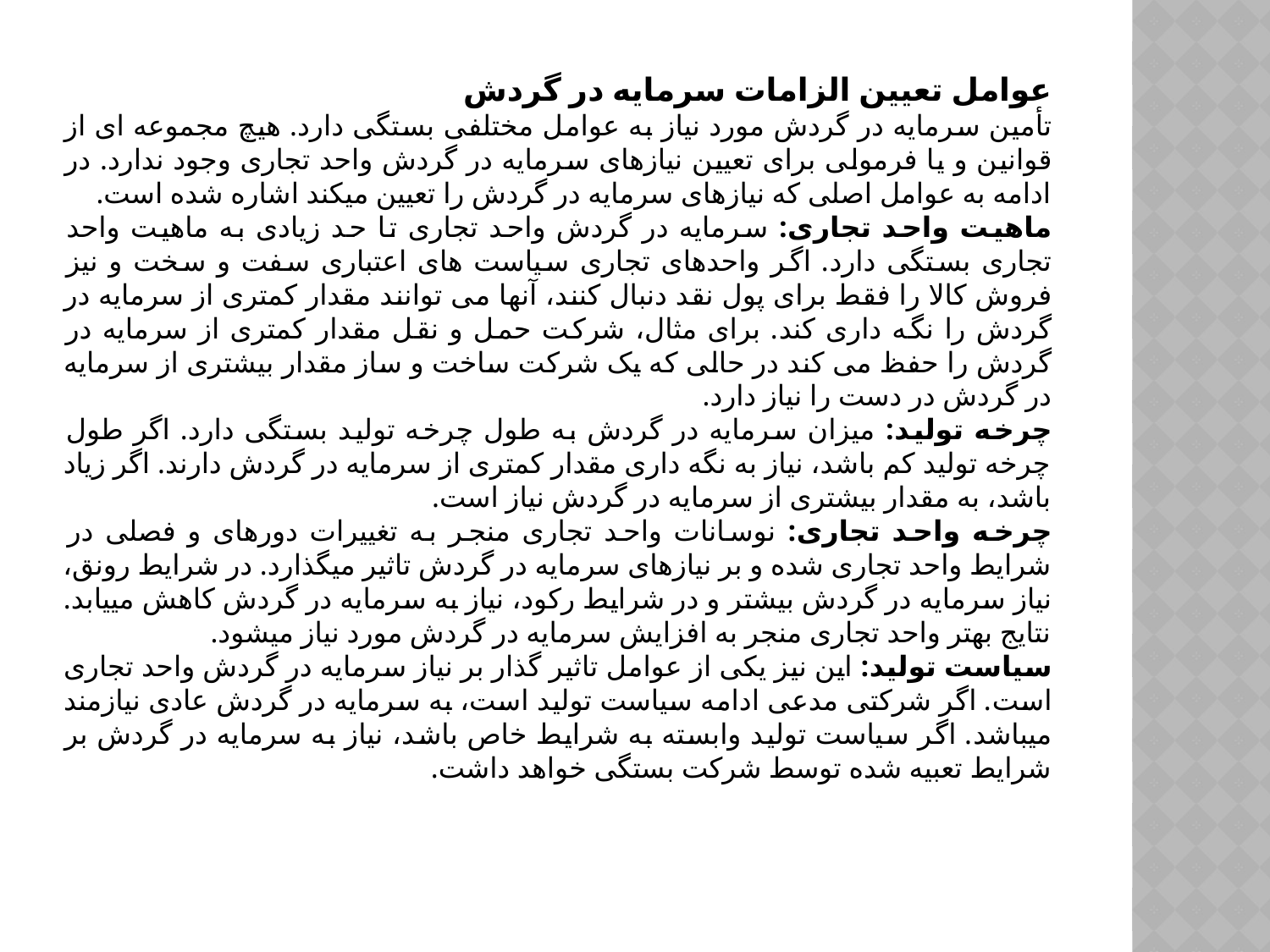

عوامل تعیین الزامات سرمایه در گردش
تأمین سرمایه در گردش مورد نیاز به عوامل مختلفی بستگی دارد. هیچ مجموعه ای از قوانین و یا فرمولی برای تعیین نیازهای سرمایه در گردش واحد تجاری وجود ندارد. در ادامه به عوامل اصلی که نیازهای سرمایه در گردش را تعیین می‎کند اشاره شده است.
ماهیت واحد تجاری: سرمایه در گردش واحد تجاری تا حد زیادی به ماهیت واحد تجاری بستگی دارد. اگر واحدهای تجاری سیاست های اعتباری سفت و سخت و نیز فروش کالا را فقط برای پول نقد دنبال کنند، آنها می توانند مقدار کمتری از سرمایه در گردش را نگه داری کند. برای مثال، شرکت حمل و نقل مقدار کمتری از سرمایه در گردش را حفظ می کند در حالی که یک شرکت ساخت و ساز مقدار بیشتری از سرمایه در گردش در دست را نیاز دارد.
چرخه تولید: میزان سرمایه در گردش به طول چرخه تولید بستگی دارد. اگر طول چرخه تولید کم باشد، نیاز به نگه داری مقدار کمتری از سرمایه در گردش دارند. اگر زیاد باشد، به مقدار بیشتری از سرمایه در گردش نیاز است.
چرخه واحد تجاری: نوسانات واحد تجاری منجر به تغییرات دوره‎ای و فصلی در شرایط واحد تجاری شده و بر نیازهای سرمایه در گردش تاثیر می‎گذارد. در شرایط رونق، نیاز سرمایه در گردش بیشتر و در شرایط رکود، نیاز به سرمایه در گردش کاهش می­یابد. نتایج بهتر واحد تجاری منجر به افزایش سرمایه در گردش مورد نیاز می­شود.
سیاست تولید: این نیز یکی از عوامل تاثیر گذار بر نیاز سرمایه در گردش واحد تجاری است. اگر شرکتی مدعی ادامه سیاست تولید است، به سرمایه در گردش عادی نیازمند می­باشد. اگر سیاست تولید وابسته به شرایط خاص باشد، نیاز به سرمایه در گردش بر شرایط تعبیه شده توسط شرکت بستگی خواهد داشت.